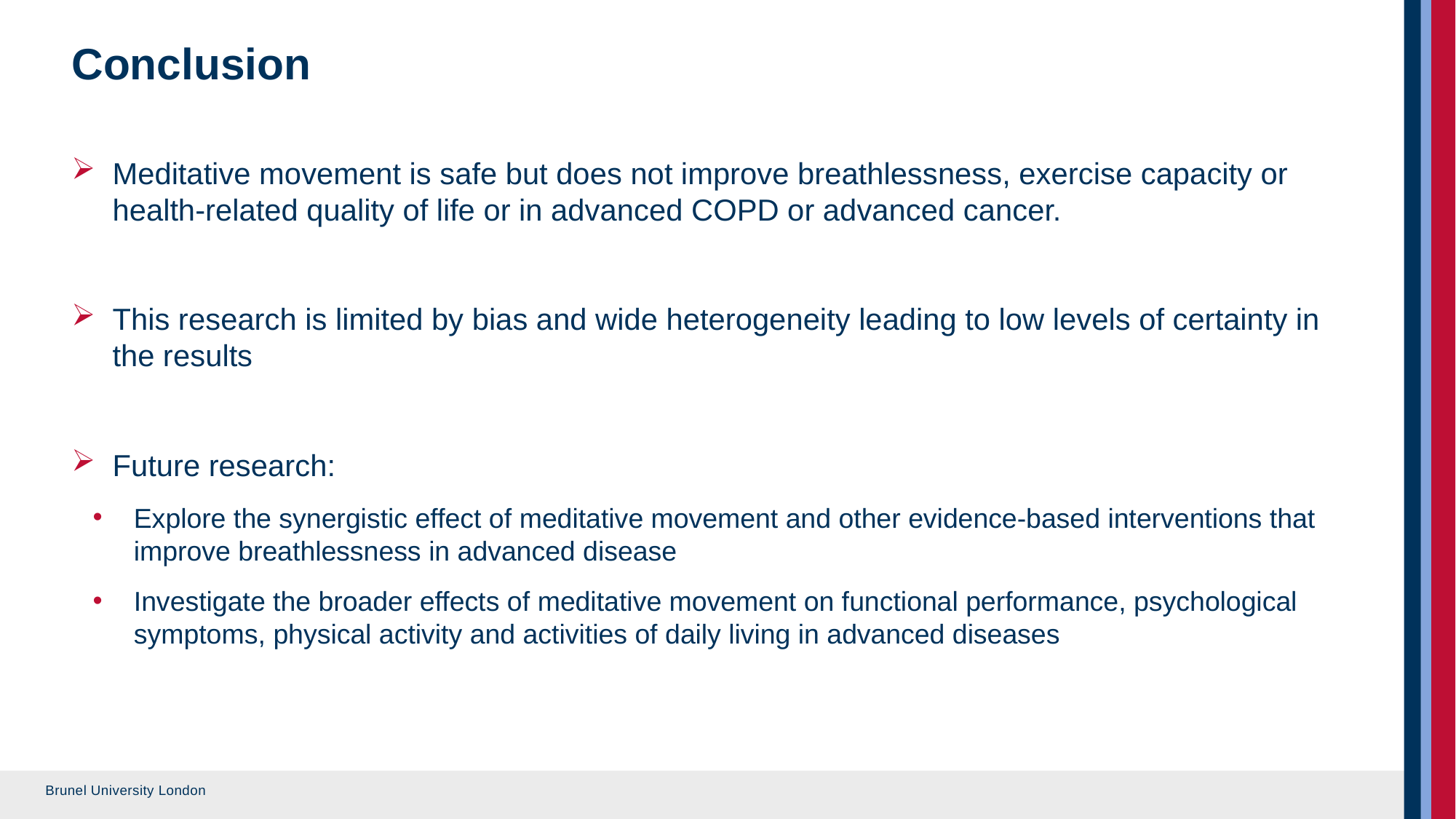

Conclusion
Meditative movement is safe but does not improve breathlessness, exercise capacity or health-related quality of life or in advanced COPD or advanced cancer.

This research is limited by bias and wide heterogeneity leading to low levels of certainty in the results

Future research:
Explore the synergistic effect of meditative movement and other evidence-based interventions that improve breathlessness in advanced disease
Investigate the broader effects of meditative movement on functional performance, psychological symptoms, physical activity and activities of daily living in advanced diseases